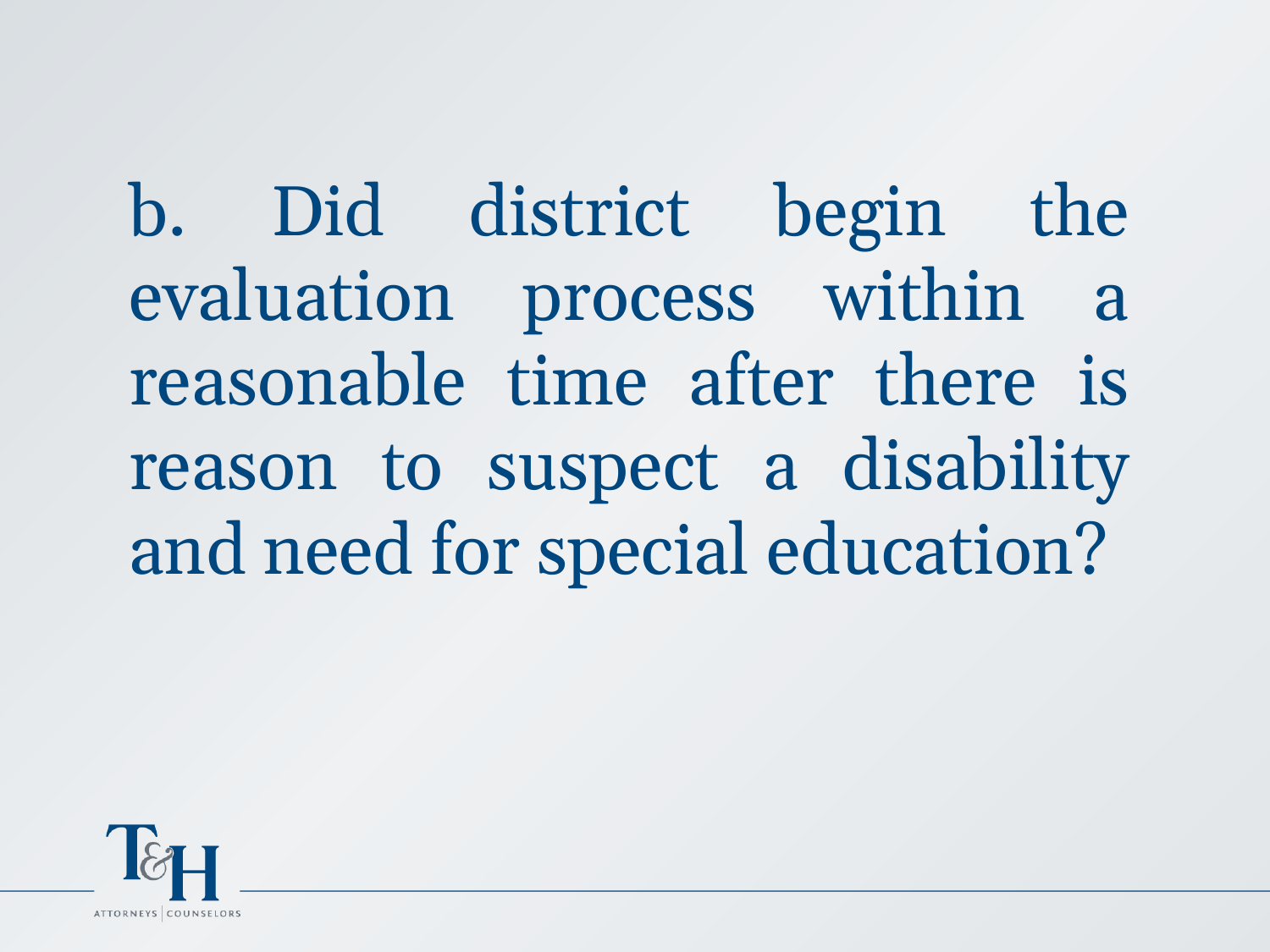

b. Did district begin the evaluation process within a reasonable time after there is reason to suspect a disability and need for special education?